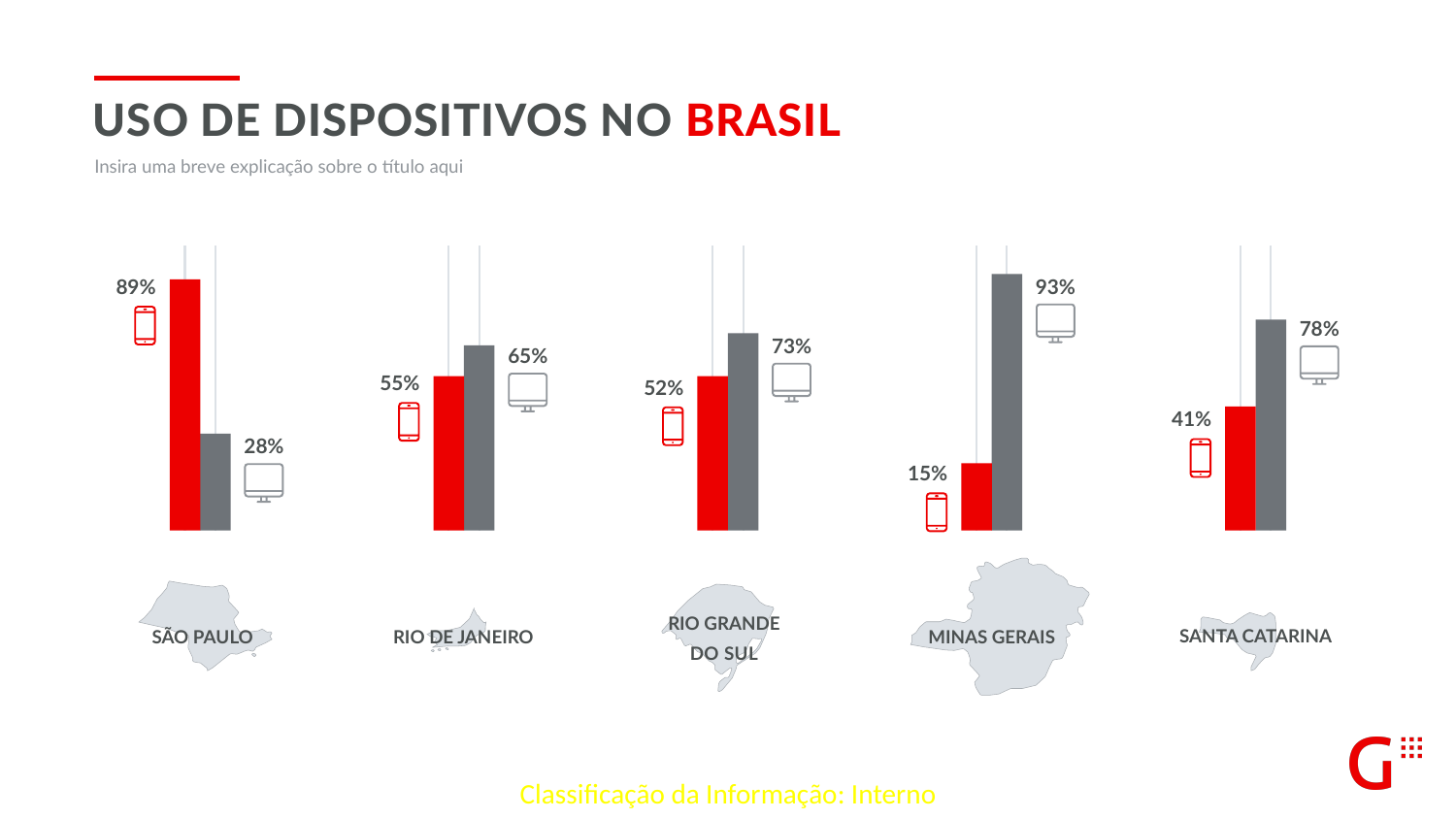

USO DE DISPOSITIVOS NO BRASIL
Insira uma breve explicação sobre o título aqui
89%

28%

65%
55%

73%

52%

93%

15%

78%

41%

RIO GRANDE
DO SUL

Santa catarina
São paulo
Rio de janeiro
Minas gerais